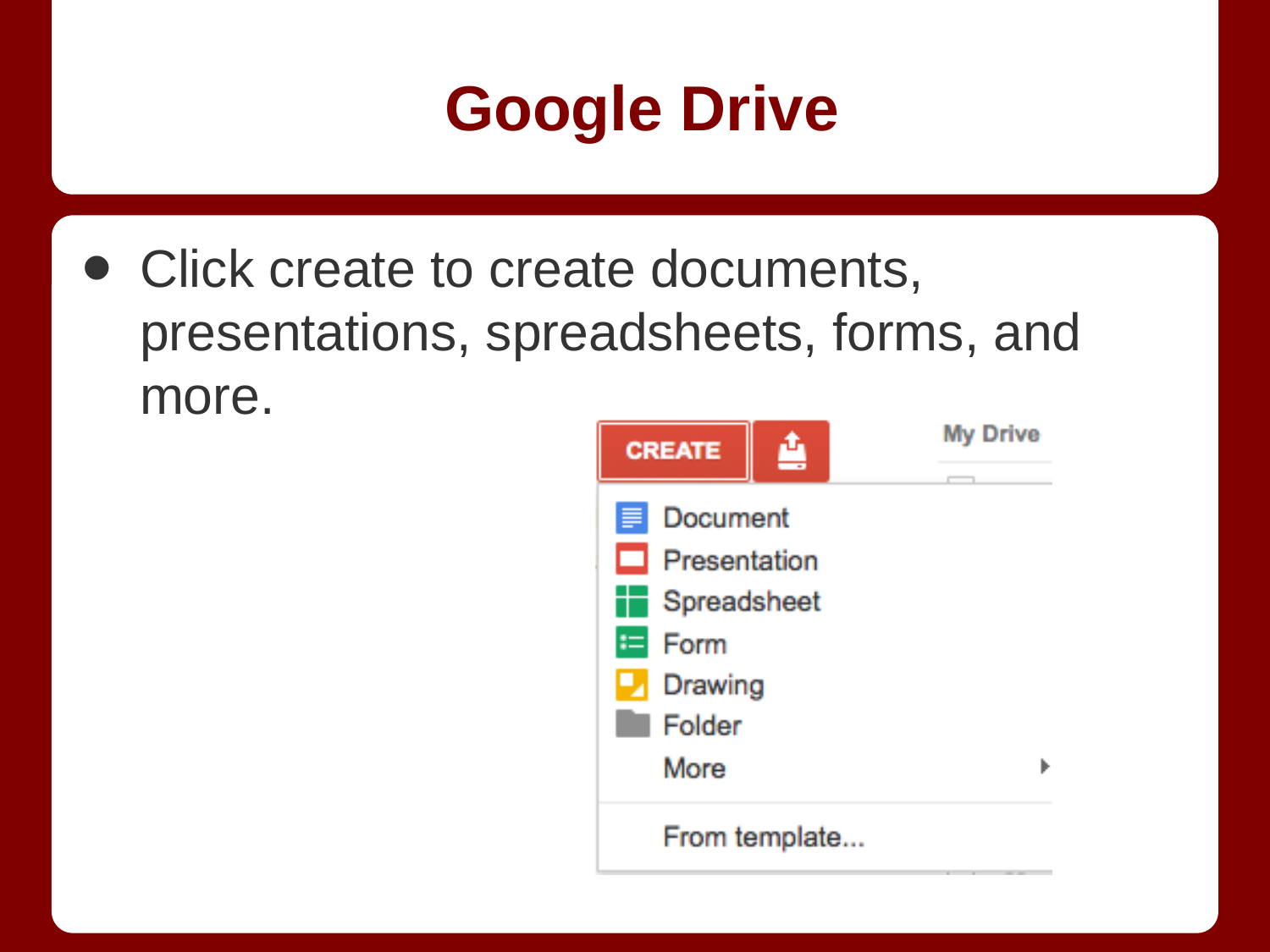

# Google Drive
Click create to create documents, presentations, spreadsheets, forms, and more.